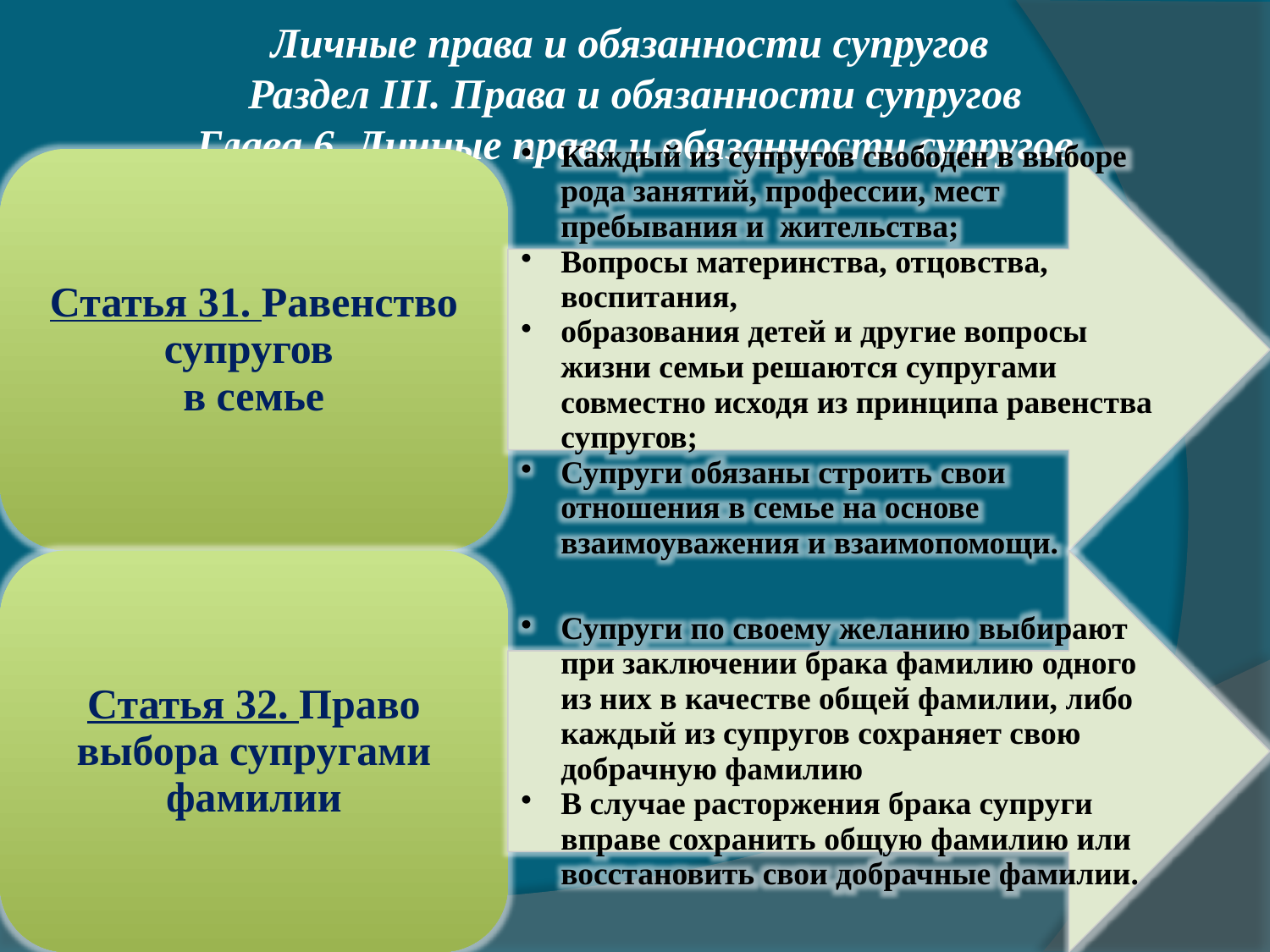

# Личные права и обязанности супругов Раздел III. Права и обязанности супругов Глава 6. Личные права и обязанности супругов
Статья 31. Равенство супругов
в семье
Вопросы материнства, отцовства, воспитания,
Статья 32. Право выбора супругами фамилии
Супруги обязаны строить свои отношения в семье на основе взаимоуважения и взаимопомощи.
В случае расторжения брака супруги вправе сохранить общую фамилию или восстановить свои добрачные фамилии.
Супруги по своему желанию выбирают при заключении брака фамилию одного из них в качестве общей фамилии, либо каждый из супругов сохраняет свою добрачную фамилию
образования детей и другие вопросы жизни семьи решаются супругами совместно исходя из принципа равенства супругов;